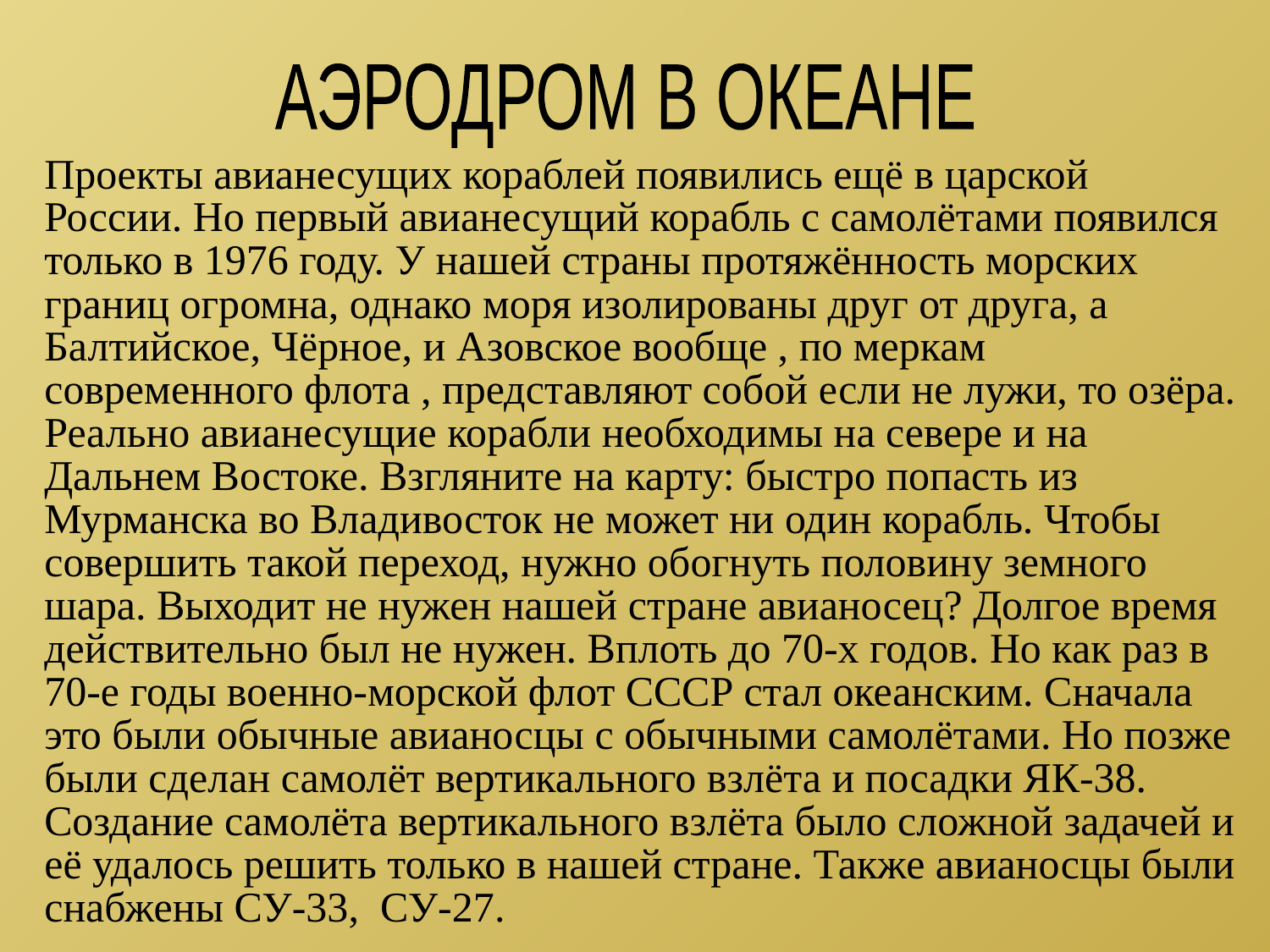

АЭРОДРОМ В ОКЕАНЕ
Проекты авианесущих кораблей появились ещё в царской России. Но первый авианесущий корабль с самолётами появился только в 1976 году. У нашей страны протяжённость морских границ огромна, однако моря изолированы друг от друга, а Балтийское, Чёрное, и Азовское вообще , по меркам современного флота , представляют собой если не лужи, то озёра. Реально авианесущие корабли необходимы на севере и на Дальнем Востоке. Взгляните на карту: быстро попасть из Мурманска во Владивосток не может ни один корабль. Чтобы совершить такой переход, нужно обогнуть половину земного шара. Выходит не нужен нашей стране авианосец? Долгое время действительно был не нужен. Вплоть до 70-х годов. Но как раз в 70-е годы военно-морской флот СССР стал океанским. Сначала это были обычные авианосцы с обычными самолётами. Но позже были сделан самолёт вертикального взлёта и посадки ЯК-38. Создание самолёта вертикального взлёта было сложной задачей и её удалось решить только в нашей стране. Также авианосцы были снабжены СУ-33,  СУ-27.